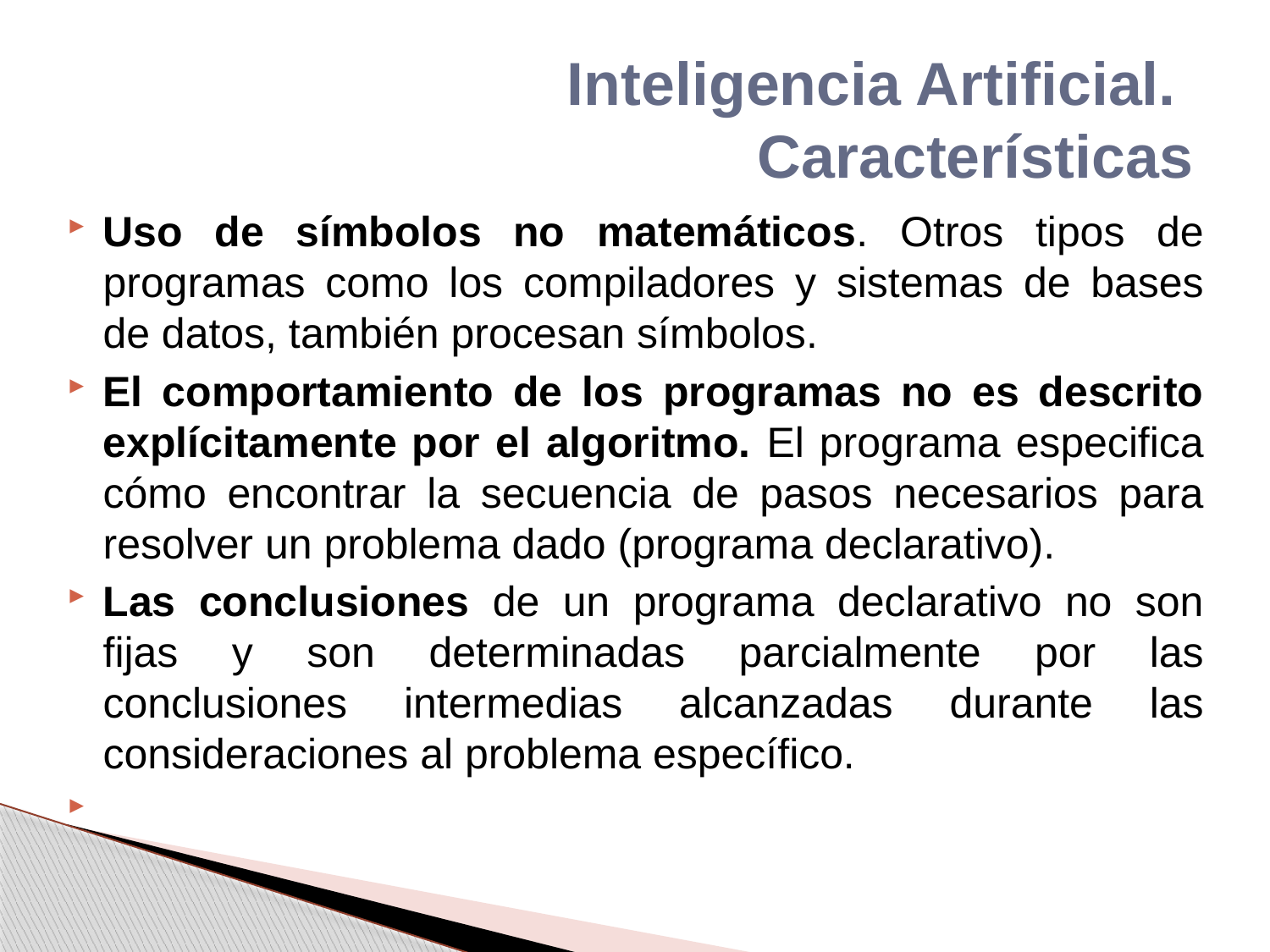

# Inteligencia Artificial. Características
Uso de símbolos no matemáticos. Otros tipos de programas como los compiladores y sistemas de bases de datos, también procesan símbolos.
El comportamiento de los programas no es descrito explícitamente por el algoritmo. El programa especifica cómo encontrar la secuencia de pasos necesarios para resolver un problema dado (programa declarativo).
Las conclusiones de un programa declarativo no son fijas y son determinadas parcialmente por las conclusiones intermedias alcanzadas durante las consideraciones al problema específico.